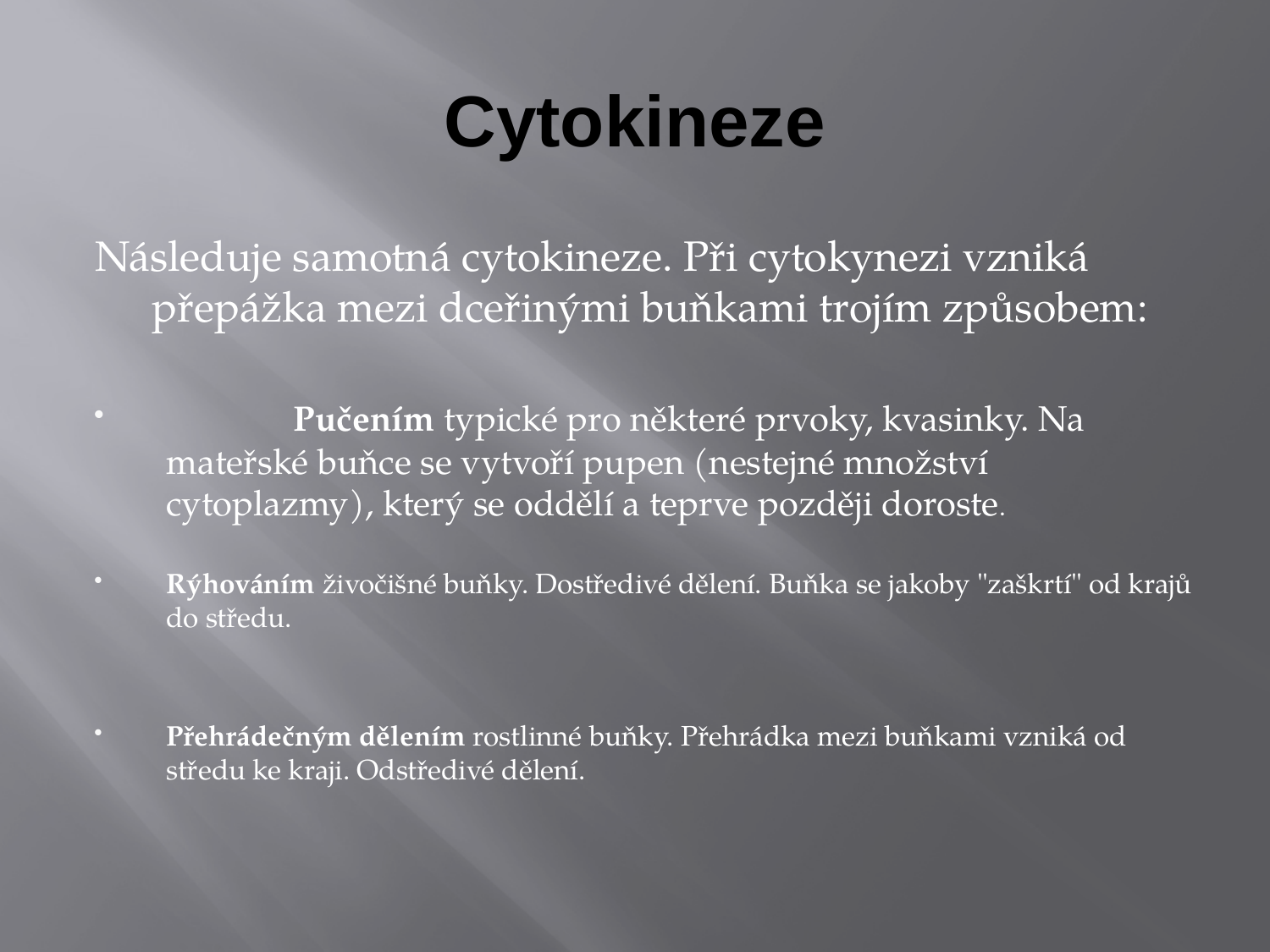

# Cytokineze
Následuje samotná cytokineze. Při cytokynezi vzniká přepážka mezi dceřinými buňkami trojím způsobem:

	Pučením typické pro některé prvoky, kvasinky. Na mateřské buňce se vytvoří pupen (nestejné množství cytoplazmy), který se oddělí a teprve později doroste.

Rýhováním živočišné buňky. Dostředivé dělení. Buňka se jakoby "zaškrtí" od krajů do středu.

Přehrádečným dělením rostlinné buňky. Přehrádka mezi buňkami vzniká od středu ke kraji. Odstředivé dělení.